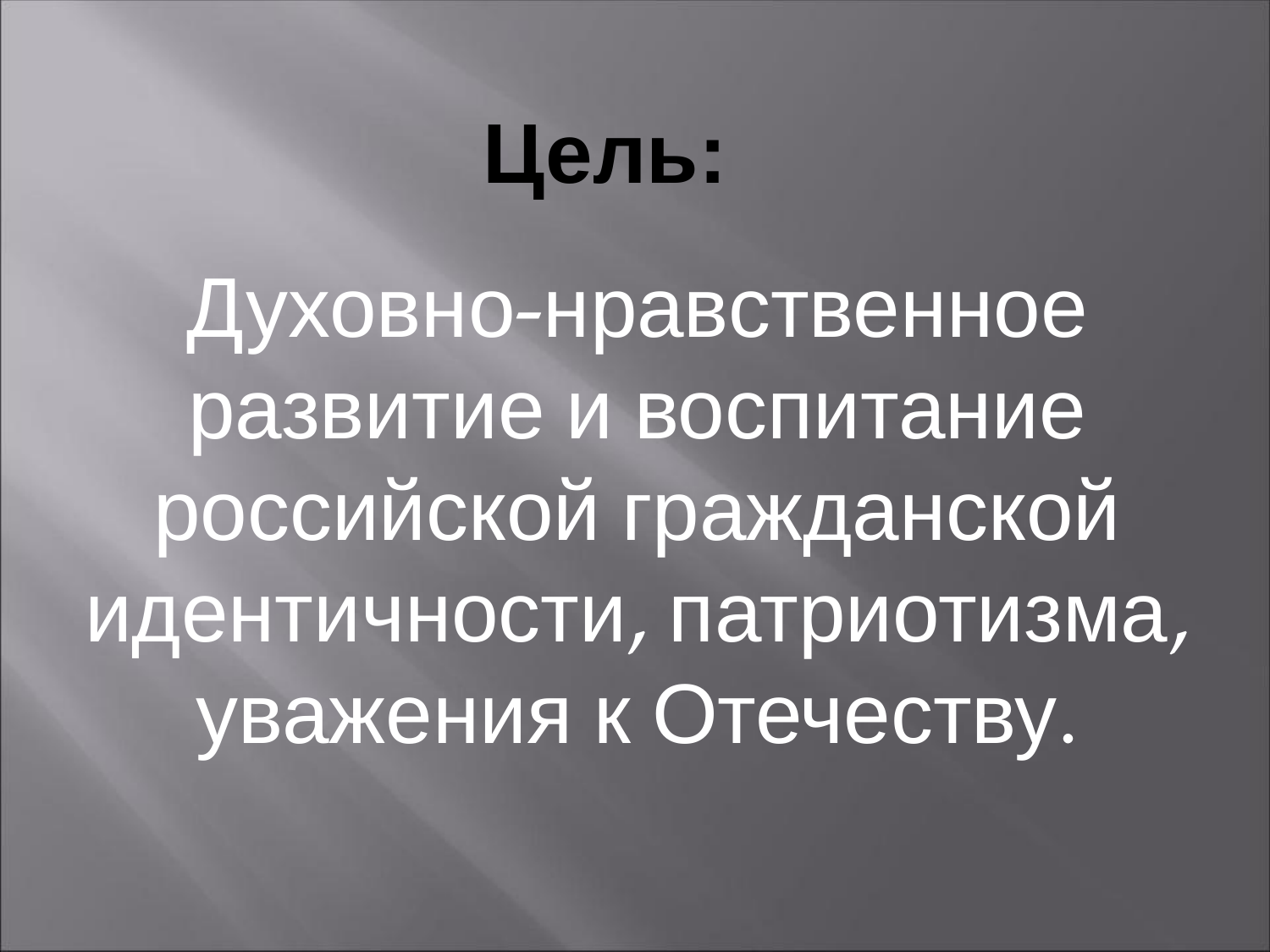

# Цель:
Духовно-нравственное развитие и воспитание российской гражданской идентичности, патриотизма, уважения к Отечеству.